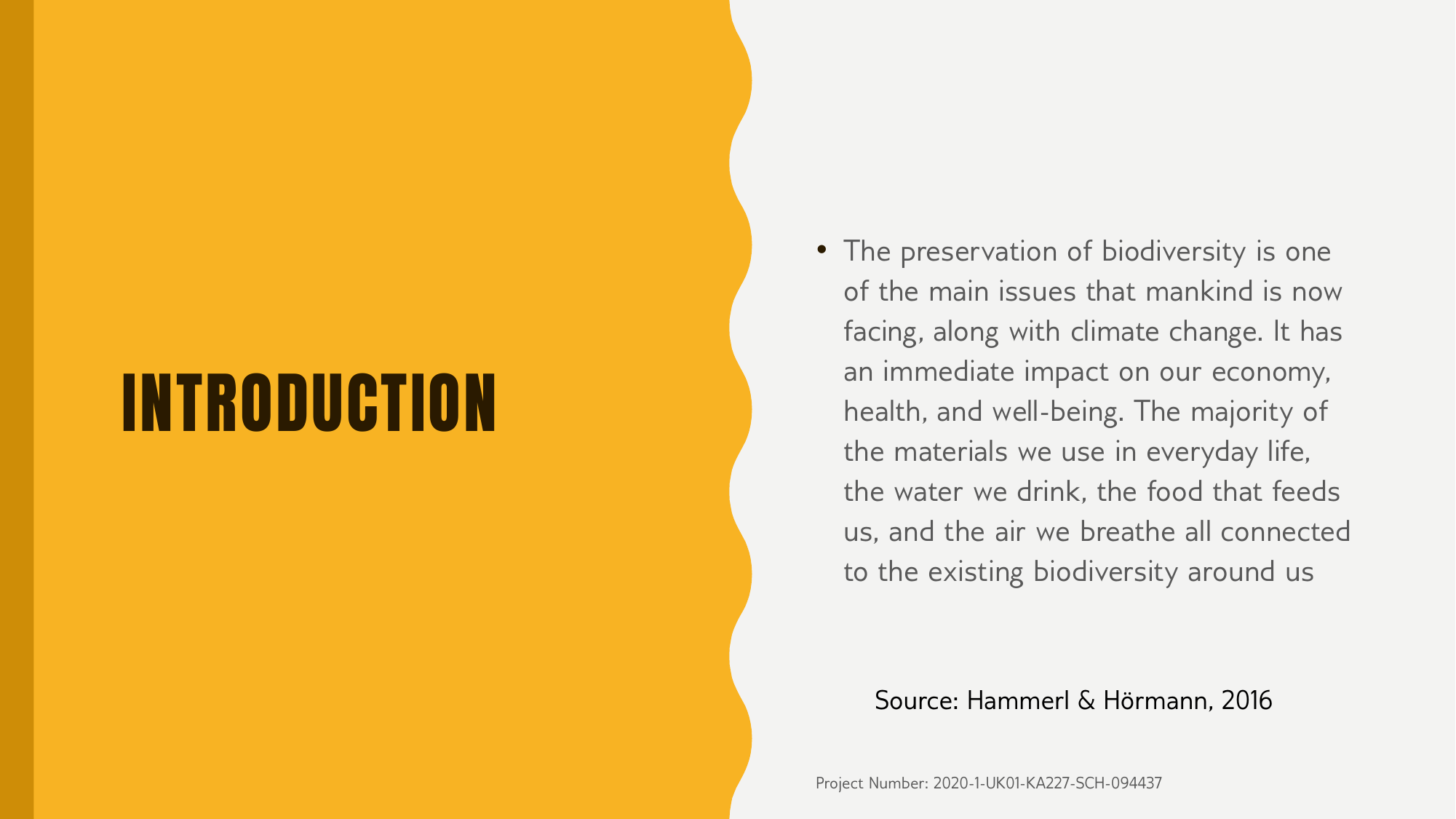

The preservation of biodiversity is one of the main issues that mankind is now facing, along with climate change. It has an immediate impact on our economy, health, and well-being. The majority of the materials we use in everyday life, the water we drink, the food that feeds us, and the air we breathe all connected to the existing biodiversity around us
# INTRODUCTION
Source: Hammerl & Hörmann, 2016
Project Number: 2020-1-UK01-KA227-SCH-094437